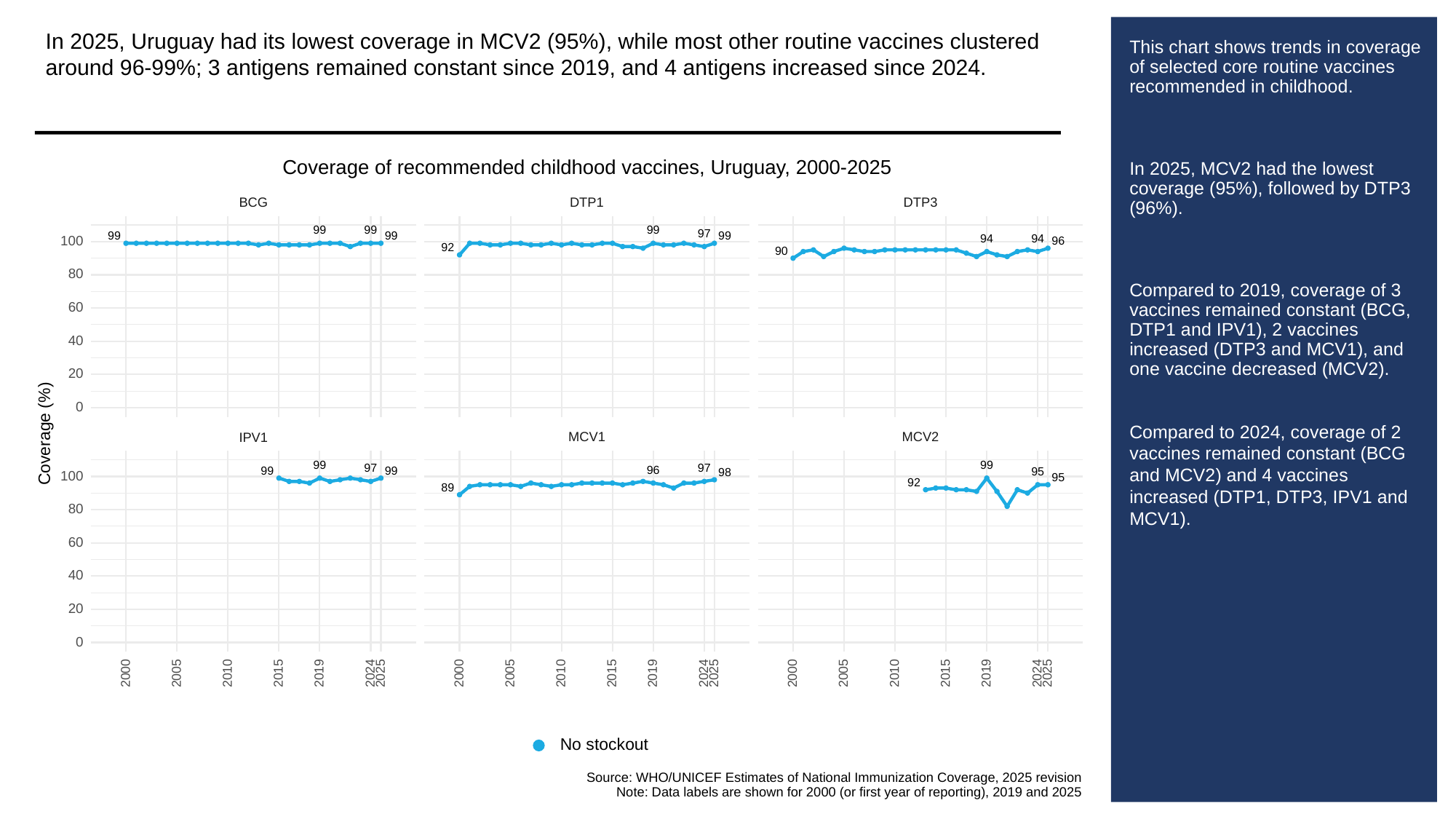

In 2025, Uruguay had its lowest coverage in MCV2 (95%), while most other routine vaccines clustered around 96-99%; 3 antigens remained constant since 2019, and 4 antigens increased since 2024.
# This chart shows trends in coverage of selected core routine vaccines recommended in childhood.

In 2025, MCV2 had the lowest coverage (95%), followed by DTP3 (96%).

Compared to 2019, coverage of 3 vaccines remained constant (BCG, DTP1 and IPV1), 2 vaccines increased (DTP3 and MCV1), and one vaccine decreased (MCV2).

Compared to 2024, coverage of 2 vaccines remained constant (BCG and MCV2) and 4 vaccines increased (DTP1, DTP3, IPV1 and MCV1).

Coverage of recommended childhood vaccines, Uruguay, 2000-2025
BCG
DTP3
DTP1

99
99
99
97
99
99
99
94
94
100
96

92

90

80

60

40

20

0

Coverage (%)
MCV1
MCV2
IPV1

99
99
97
97
96
99
99
95
98
100
95

92

89

80

60

40

20

0

2000
2005
2010
2015
2019
2024
2025
2000
2005
2010
2015
2019
2024
2025
2000
2005
2010
2015
2019
2024
2025
No stockout

Source: WHO/UNICEF Estimates of National Immunization Coverage, 2025 revision
Note: Data labels are shown for 2000 (or first year of reporting), 2019 and 2025